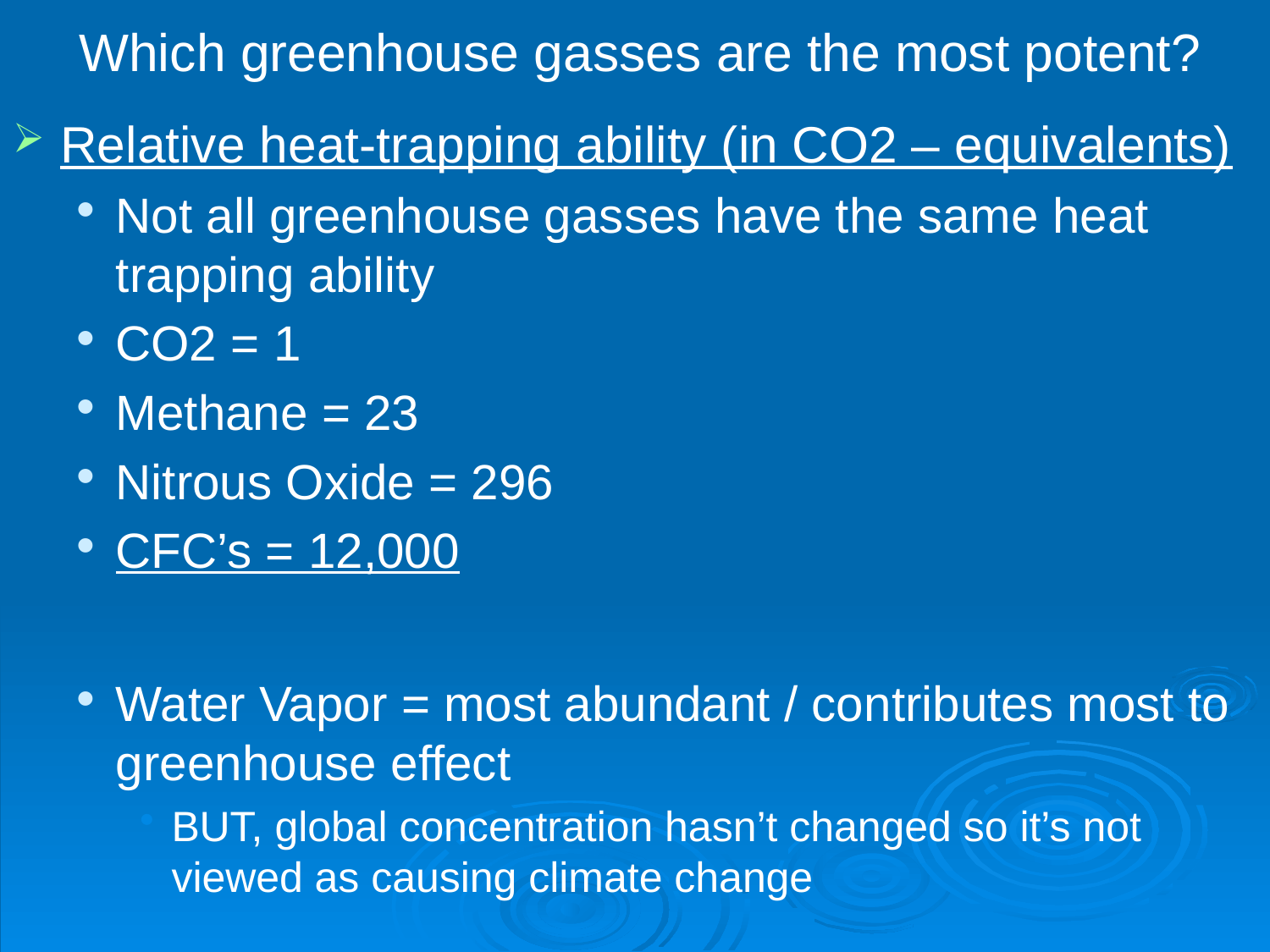

# Which greenhouse gasses are the most potent?
Relative heat-trapping ability (in CO2 – equivalents)
Not all greenhouse gasses have the same heat trapping ability
CO2 = 1
Methane = 23
Nitrous Oxide = 296
CFC’s = 12,000

Water Vapor = most abundant / contributes most to greenhouse effect
BUT, global concentration hasn’t changed so it’s not viewed as causing climate change